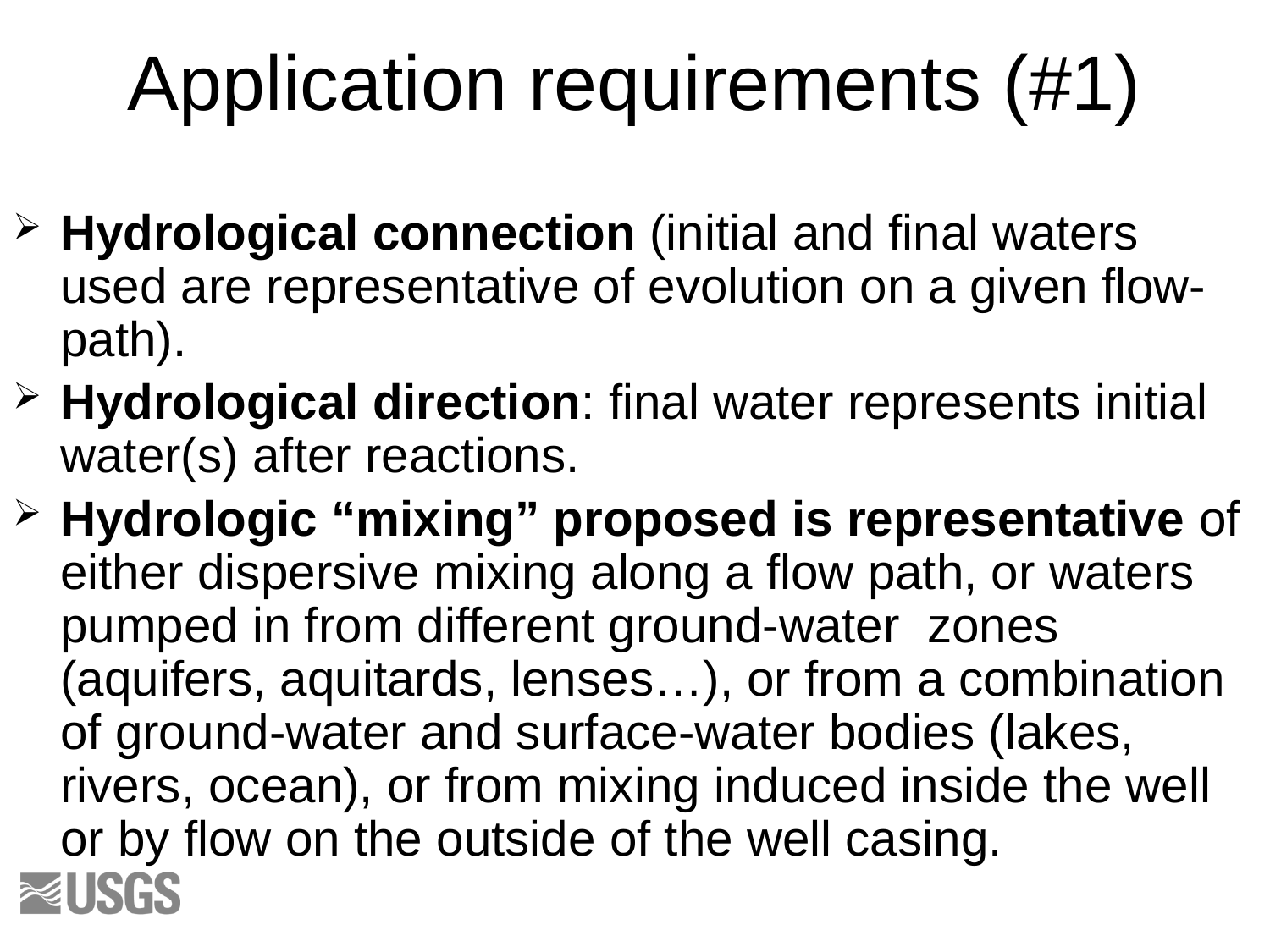

# Application requirements (#1)
Hydrological connection (initial and final waters used are representative of evolution on a given flow-path).
Hydrological direction: final water represents initial water(s) after reactions.
Hydrologic “mixing” proposed is representative of either dispersive mixing along a flow path, or waters pumped in from different ground-water  zones (aquifers, aquitards, lenses…), or from a combination of ground-water and surface-water bodies (lakes, rivers, ocean), or from mixing induced inside the well or by flow on the outside of the well casing.